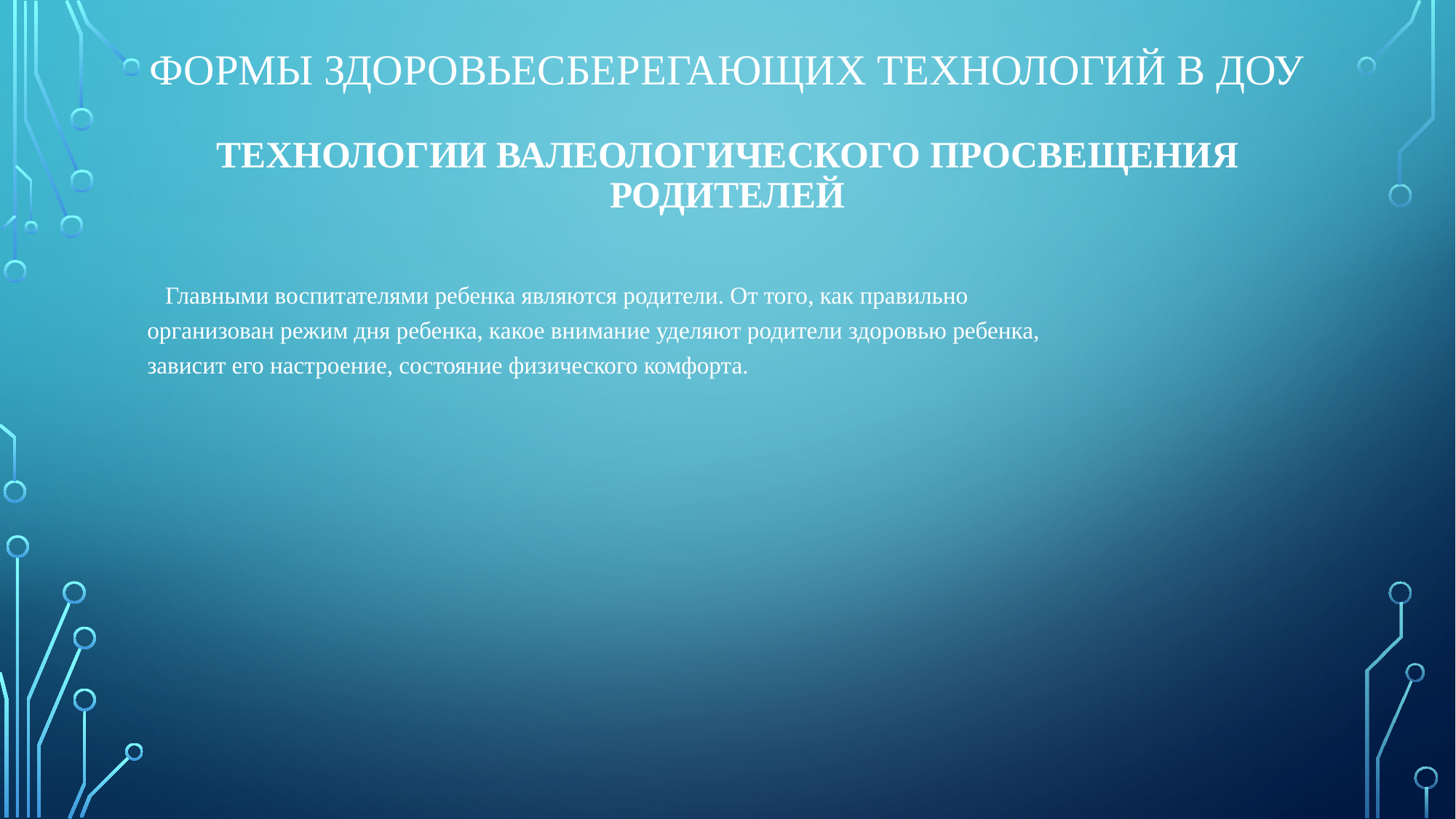

# Формы здоровьесберегающих технологий в ДОУ технологии валеологического просвещения родителей
   Главными воспитателями ребенка являются родители. От того, как правильно организован режим дня ребенка, какое внимание уделяют родители здоровью ребенка, зависит его настроение, состояние физического комфорта.